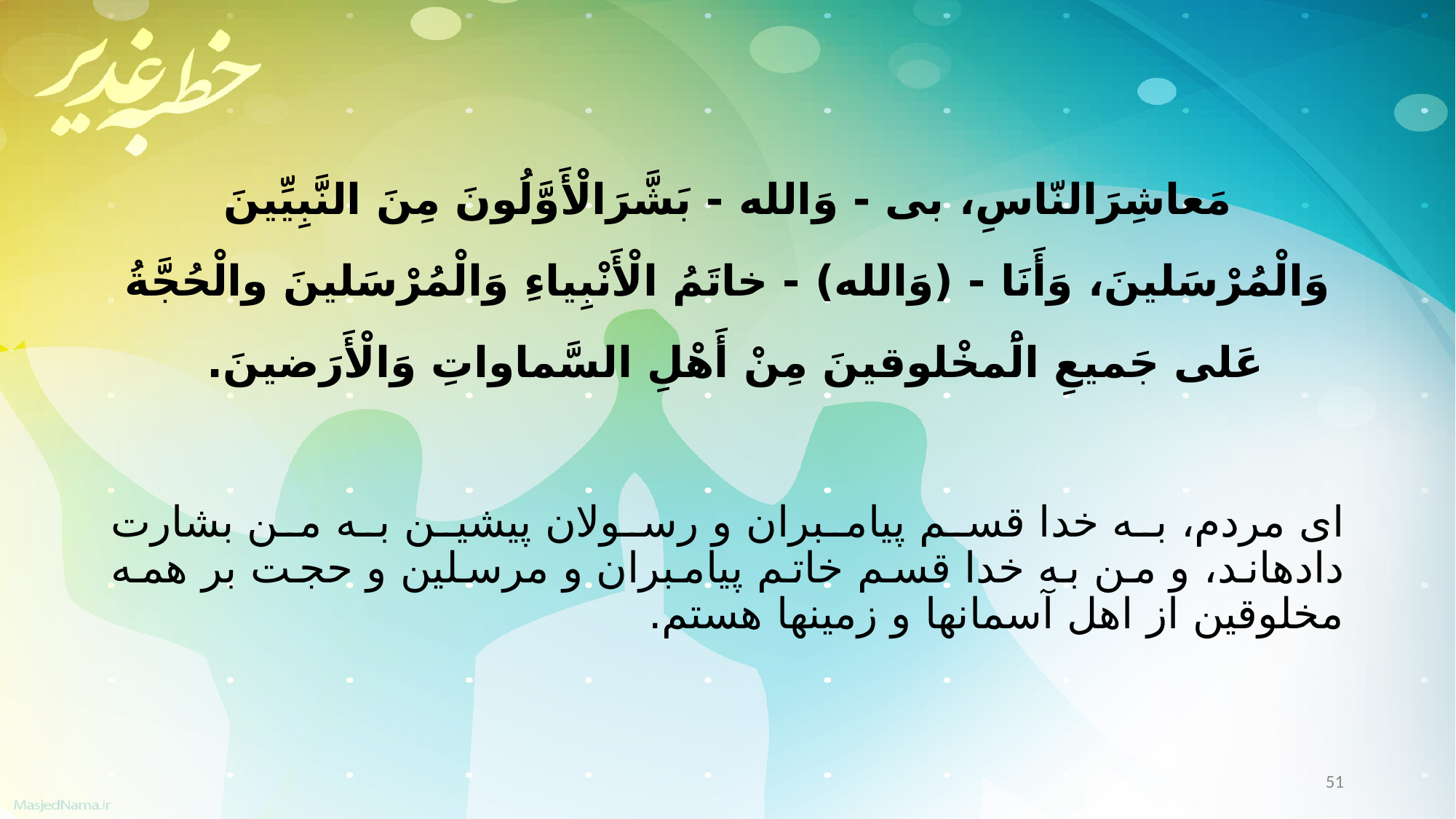

مَعاشِرَالنّاسِ، بی - وَالله - بَشَّرَالْأَوَّلُونَ مِنَ النَّبِیِّینَ وَالْمُرْسَلینَ، وَأَنَا - (وَالله) - خاتَمُ الْأَنْبِیاءِ وَالْمُرْسَلینَ والْحُجَّةُ عَلی جَمیعِ الَْمخْلوقینَ مِنْ أَهْلِ السَّماواتِ وَالْأَرَضینَ.
اى مردم، به خدا قسم پیامبران و رسولان پیشین به من بشارت داده‏اند، و من به خدا قسم خاتم پیامبران و مرسلین و حجت بر همه مخلوقین از اهل آسمان‏ها و زمین‏ها هستم.
51